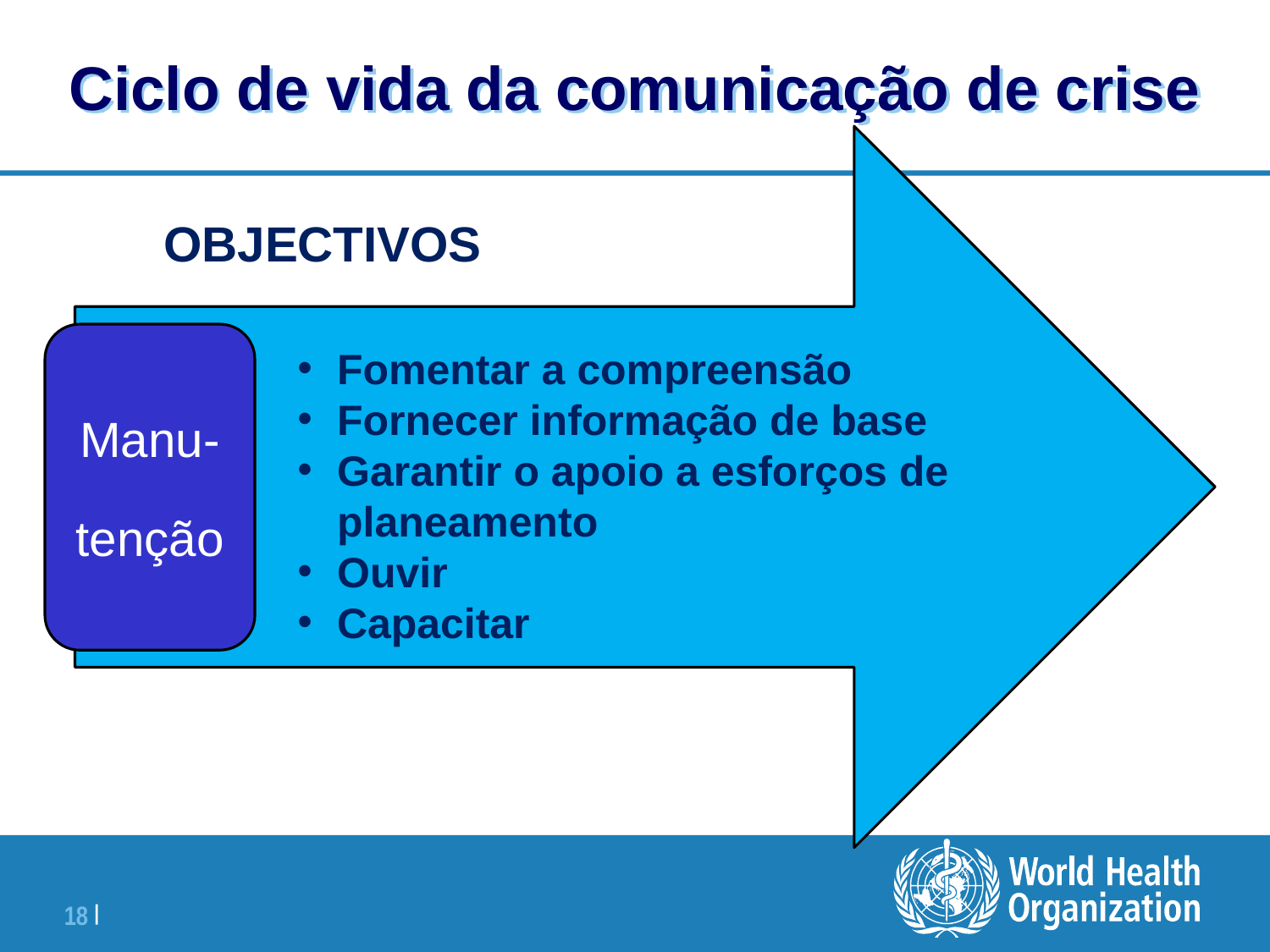

# Ciclo de vida da comunicação de crise

OBJECTIVOS
Manu-
tenção
Fomentar a compreensão
Fornecer informação de base
Garantir o apoio a esforços de planeamento
Ouvir
Capacitar